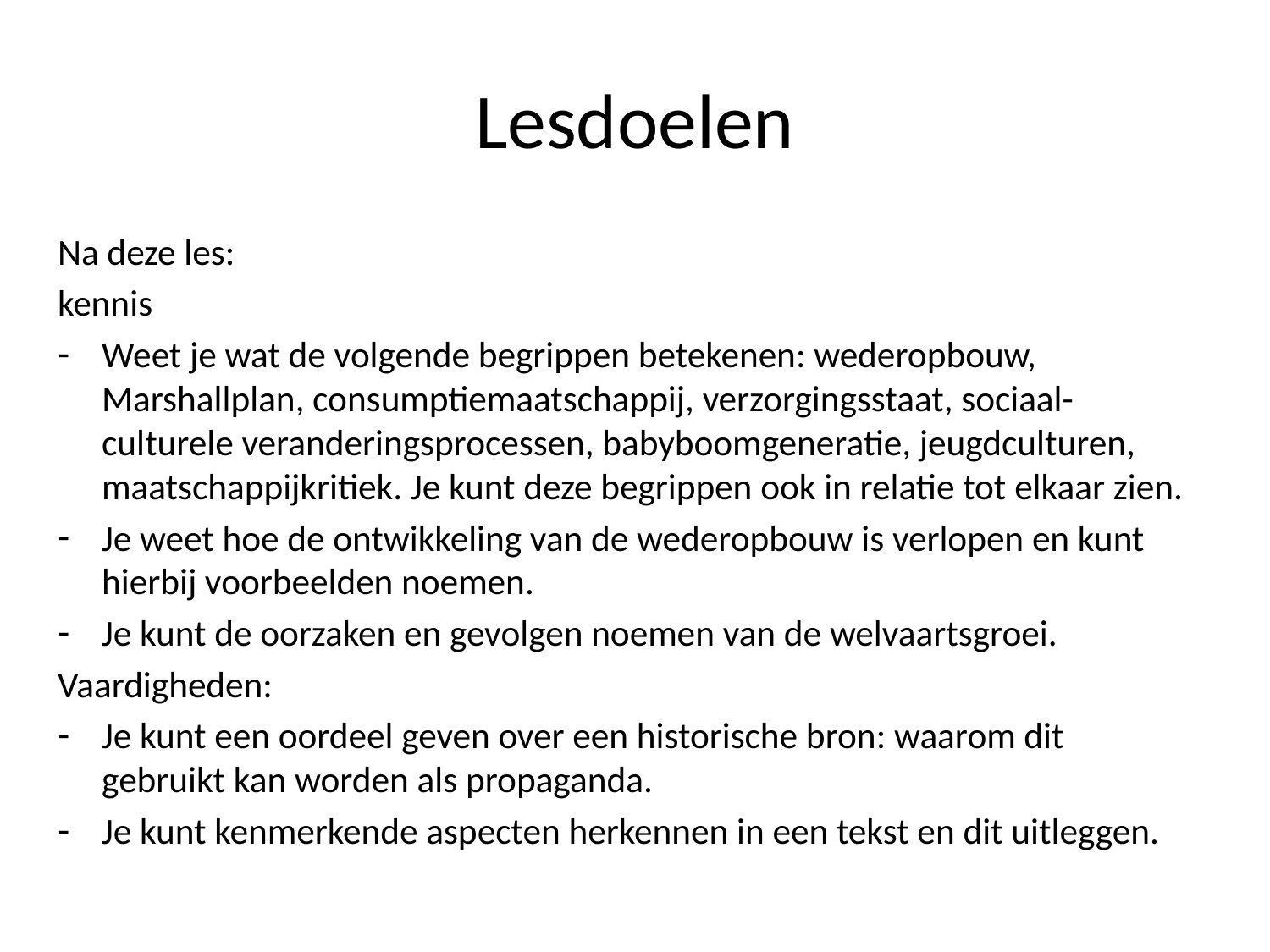

# Lesdoelen
Na deze les:
kennis
Weet je wat de volgende begrippen betekenen: wederopbouw, Marshallplan, consumptiemaatschappij, verzorgingsstaat, sociaal-culturele veranderingsprocessen, babyboomgeneratie, jeugdculturen, maatschappijkritiek. Je kunt deze begrippen ook in relatie tot elkaar zien.
Je weet hoe de ontwikkeling van de wederopbouw is verlopen en kunt hierbij voorbeelden noemen.
Je kunt de oorzaken en gevolgen noemen van de welvaartsgroei.
Vaardigheden:
Je kunt een oordeel geven over een historische bron: waarom dit gebruikt kan worden als propaganda.
Je kunt kenmerkende aspecten herkennen in een tekst en dit uitleggen.